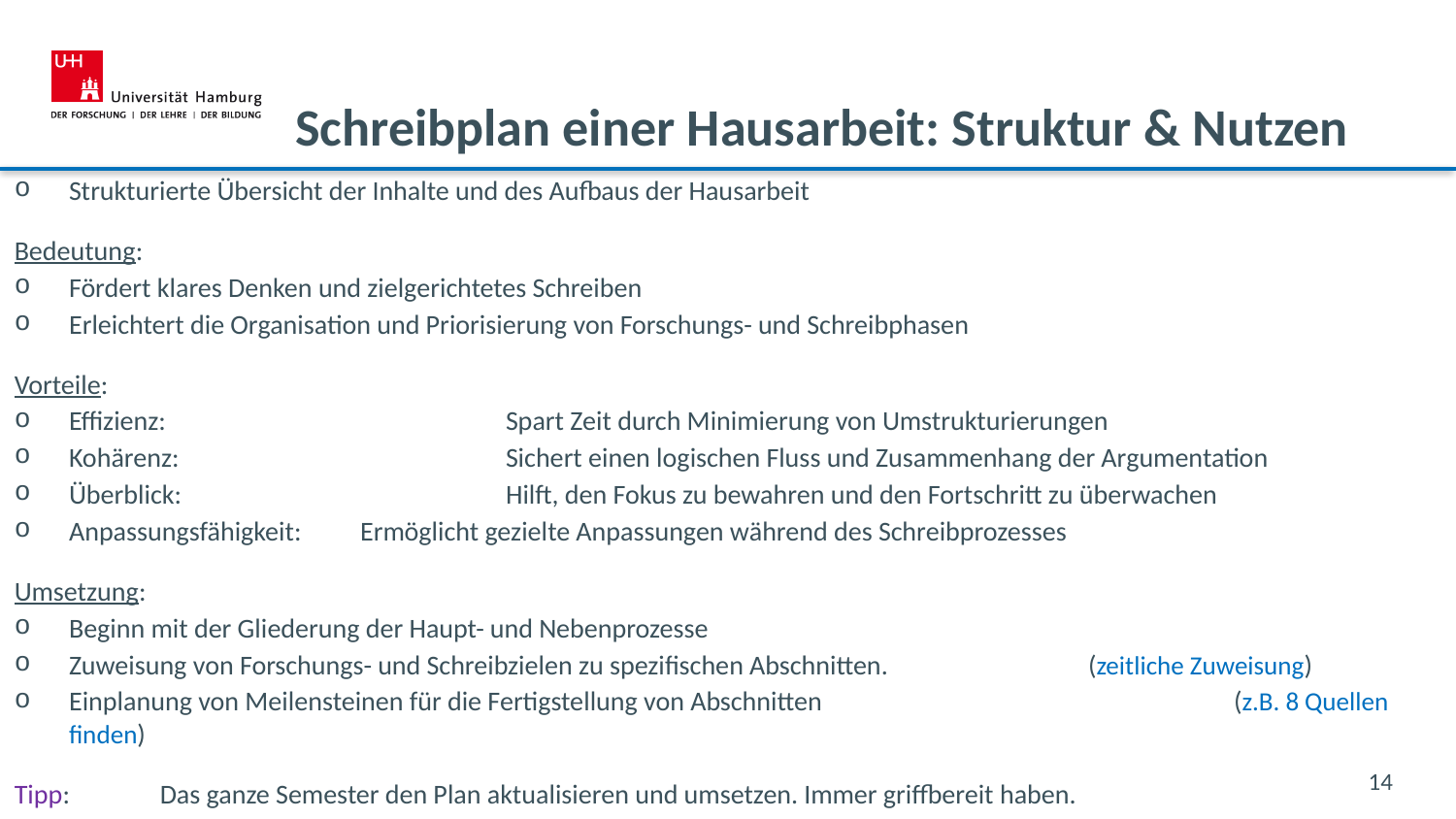

# Schreibplan einer Hausarbeit: Struktur & Nutzen
Strukturierte Übersicht der Inhalte und des Aufbaus der Hausarbeit

Bedeutung:
Fördert klares Denken und zielgerichtetes Schreiben
Erleichtert die Organisation und Priorisierung von Forschungs- und Schreibphasen

Vorteile:
Effizienz: 			Spart Zeit durch Minimierung von Umstrukturierungen
Kohärenz: 			Sichert einen logischen Fluss und Zusammenhang der Argumentation
Überblick: 			Hilft, den Fokus zu bewahren und den Fortschritt zu überwachen
Anpassungsfähigkeit: 	Ermöglicht gezielte Anpassungen während des Schreibprozesses

Umsetzung:
Beginn mit der Gliederung der Haupt- und Nebenprozesse
Zuweisung von Forschungs- und Schreibzielen zu spezifischen Abschnitten. 		(zeitliche Zuweisung)
Einplanung von Meilensteinen für die Fertigstellung von Abschnitten			(z.B. 8 Quellen finden)

Tipp:	Das ganze Semester den Plan aktualisieren und umsetzen. Immer griffbereit haben.
14